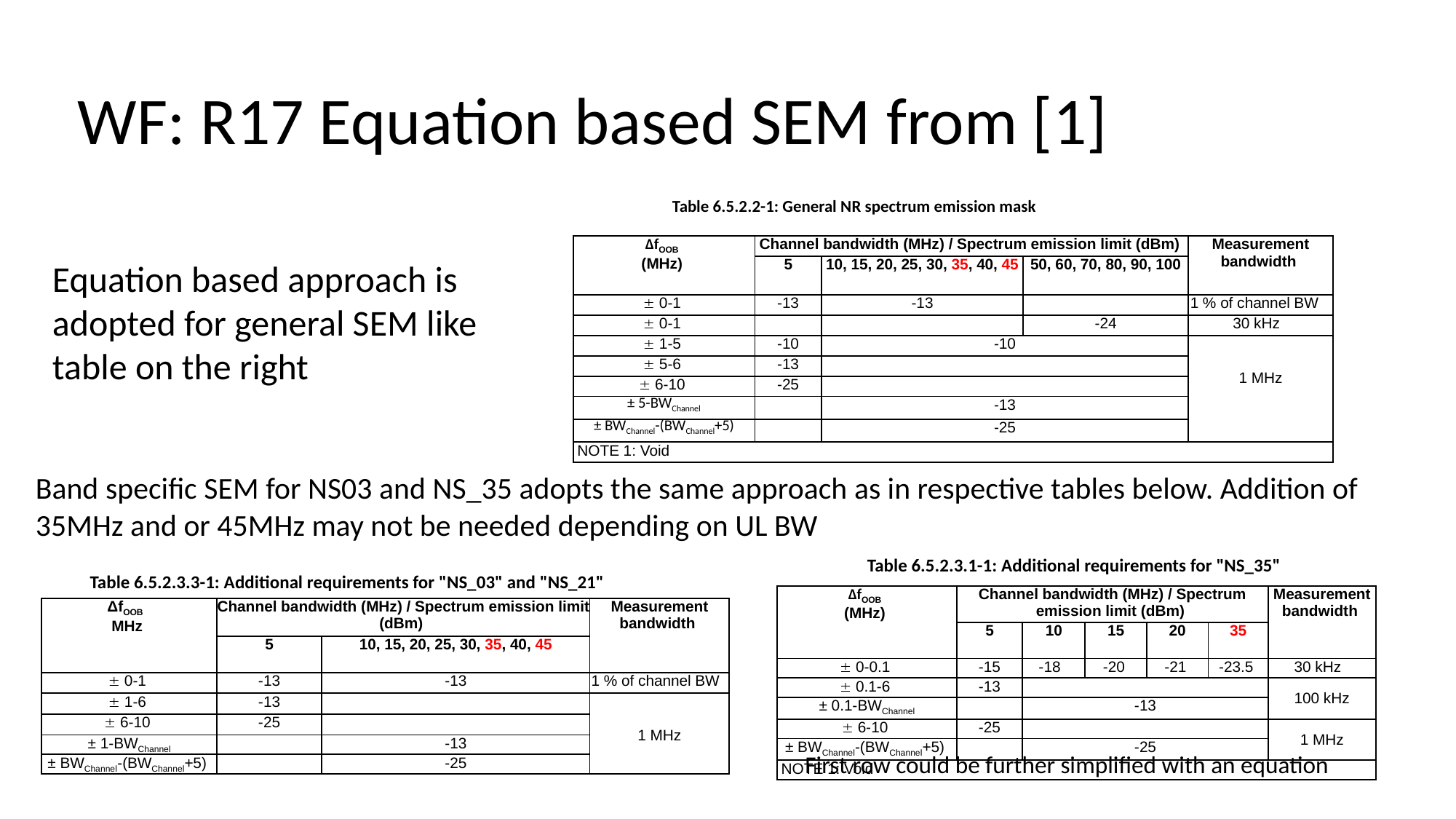

# WF: R17 Equation based SEM from [1]
Table 6.5.2.2-1: General NR spectrum emission mask
| ΔfOOB  (MHz) | Channel bandwidth (MHz) / Spectrum emission limit (dBm) |  |  | Measurement bandwidth |
| --- | --- | --- | --- | --- |
|  | 5 | 10, 15, 20, 25, 30, 35, 40, 45 | 50, 60, 70, 80, 90, 100 |  |
| ± 0-1 | -13 | -13 |  | 1 % of channel BW |
| ± 0-1 |  |  | -24 | 30 kHz |
| ± 1-5 | -10 | -10 |  | 1 MHz |
| ± 5-6 | -13 |  |  |  |
| ± 6-10 | -25 |  |  |  |
| ± 5-BWChannel |  | -13 |  |  |
| ± BWChannel-(BWChannel+5) |  | -25 |  |  |
| NOTE 1: Void |  |  |  |  |
Equation based approach is adopted for general SEM like table on the right
Band specific SEM for NS03 and NS_35 adopts the same approach as in respective tables below. Addition of 35MHz and or 45MHz may not be needed depending on UL BW
Table 6.5.2.3.1-1: Additional requirements for "NS_35"
Table 6.5.2.3.3-1: Additional requirements for "NS_03" and "NS_21"
| ΔfOOB  (MHz) | Channel bandwidth (MHz) / Spectrum emission limit (dBm) |  |  |  |  | Measurement bandwidth |
| --- | --- | --- | --- | --- | --- | --- |
|  | 5 | 10 | 15 | 20 | 35 |  |
| ± 0-0.1 | -15 | -18 | -20 | -21 | -23.5 | 30 kHz |
| ± 0.1-6 | -13 |  |  |  |  | 100 kHz |
| ± 0.1-BWChannel |  | -13 |  |  |  |  |
| ± 6-10 | -25 |  |  |  |  | 1 MHz |
| ± BWChannel-(BWChannel+5) |  | -25 |  |  |  |  |
| NOTE 1: Void |  |  |  |  |  |  |
| ΔfOOB   MHz | Channel bandwidth (MHz) / Spectrum emission limit (dBm) |  | Measurement bandwidth |
| --- | --- | --- | --- |
|  | 5 | 10, 15, 20, 25, 30, 35, 40, 45 |  |
| ± 0-1 | -13 | -13 | 1 % of channel BW |
| ± 1-6 | -13 |  | 1 MHz |
| ± 6-10 | -25 |  |  |
| ± 1-BWChannel |  | -13 |  |
| ± BWChannel-(BWChannel+5) |  | -25 |  |
First row could be further simplified with an equation